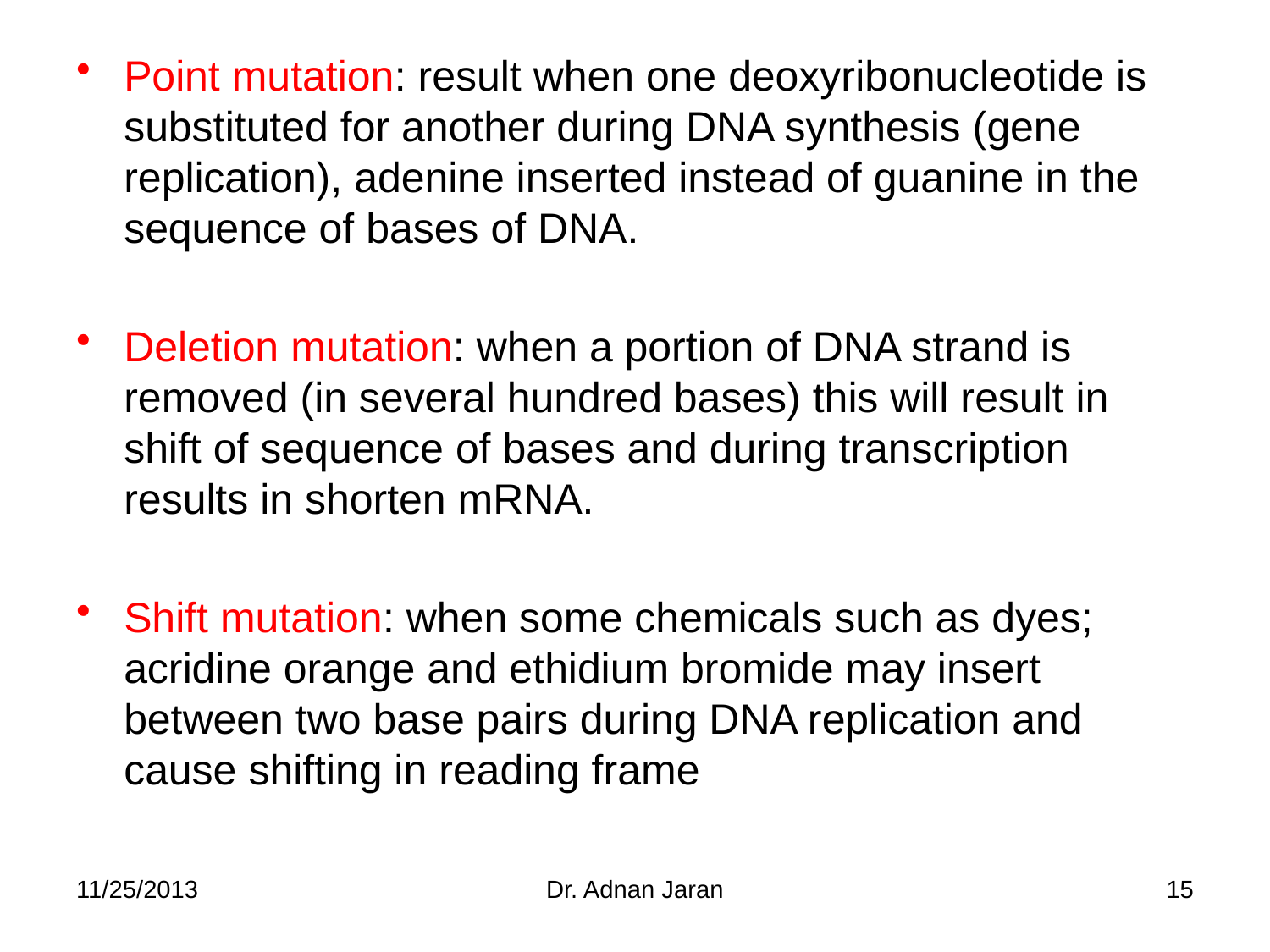

Point mutation: result when one deoxyribonucleotide is substituted for another during DNA synthesis (gene replication), adenine inserted instead of guanine in the sequence of bases of DNA.

Deletion mutation: when a portion of DNA strand is removed (in several hundred bases) this will result in shift of sequence of bases and during transcription results in shorten mRNA.

Shift mutation: when some chemicals such as dyes; acridine orange and ethidium bromide may insert between two base pairs during DNA replication and cause shifting in reading frame
11/25/2013
Dr. Adnan Jaran
15